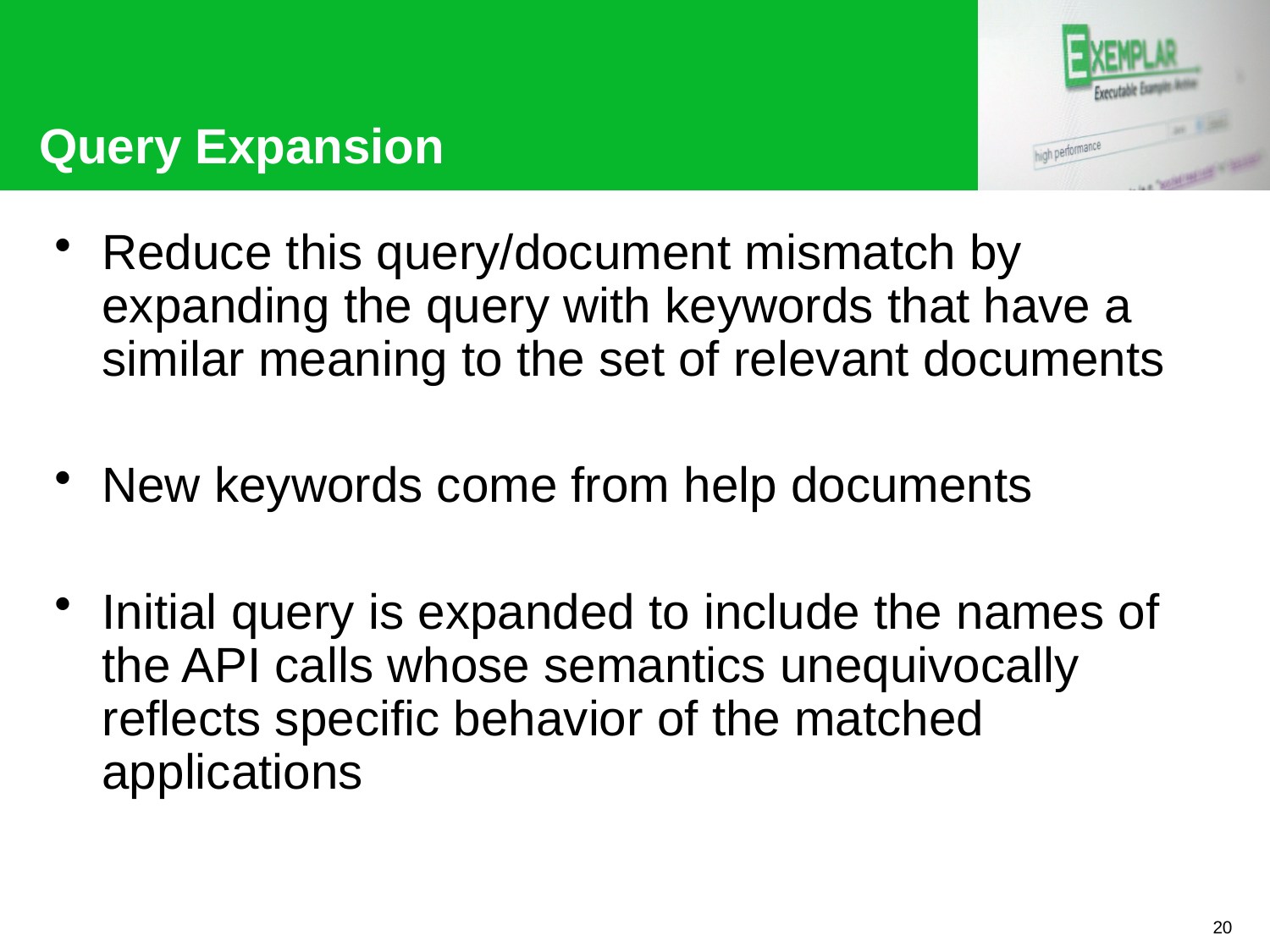

# Query Expansion
Reduce this query/document mismatch by expanding the query with keywords that have a similar meaning to the set of relevant documents

New keywords come from help documents

Initial query is expanded to include the names of the API calls whose semantics unequivocally reflects specific behavior of the matched applications
20